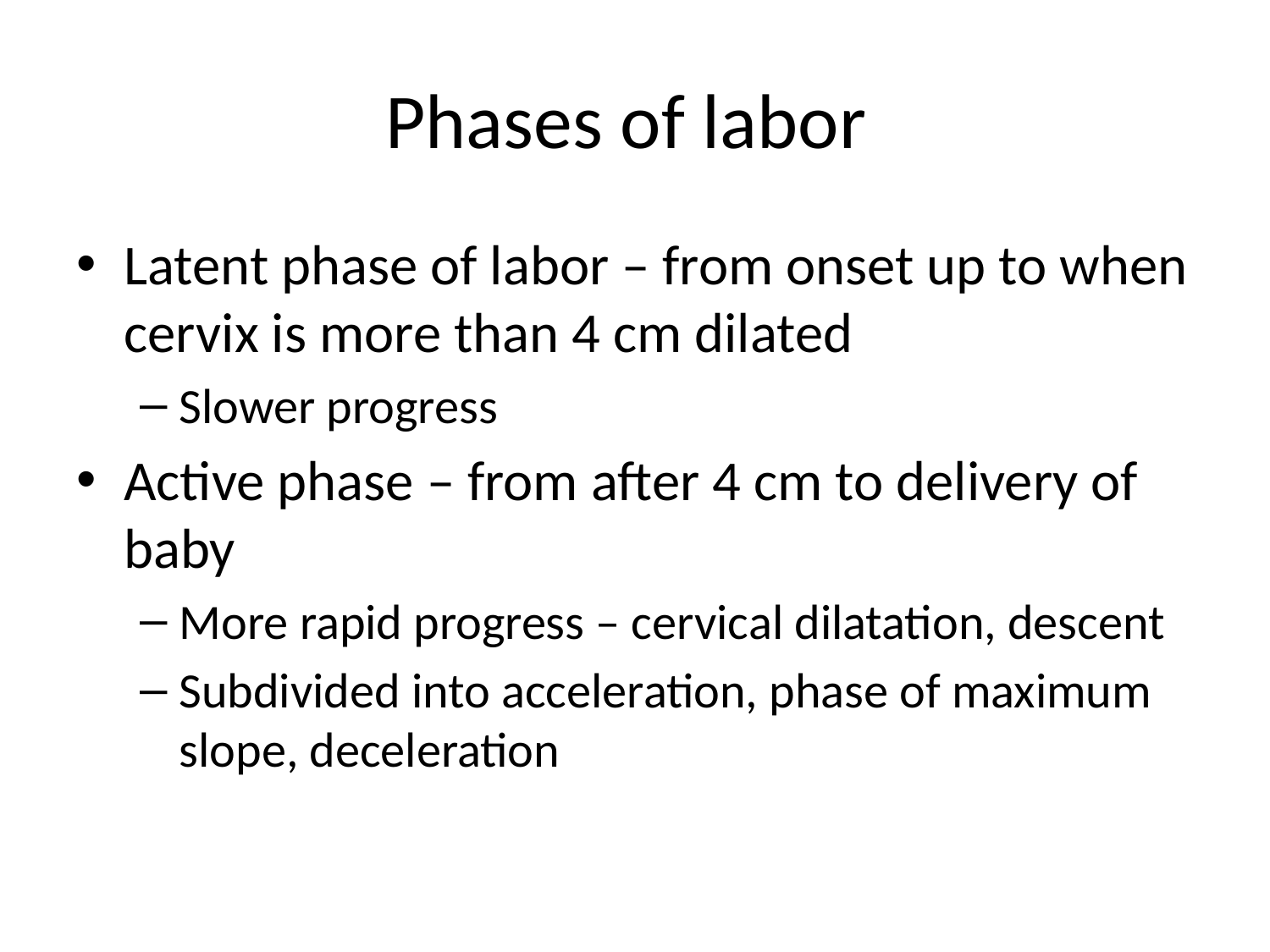

# Phases of labor
Latent phase of labor – from onset up to when cervix is more than 4 cm dilated
Slower progress
Active phase – from after 4 cm to delivery of baby
More rapid progress – cervical dilatation, descent
Subdivided into acceleration, phase of maximum slope, deceleration